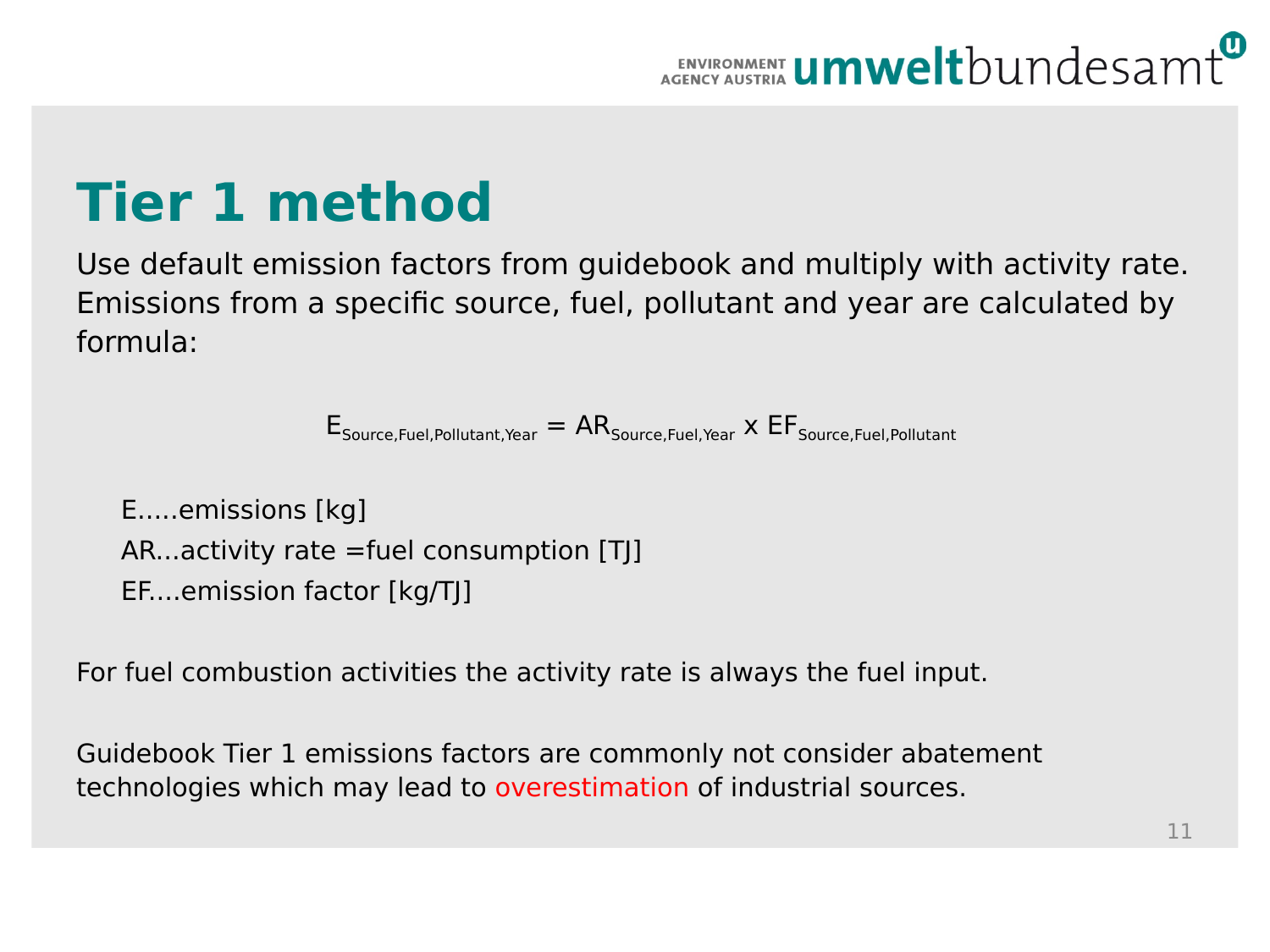

# Tier 1 method
Use default emission factors from guidebook and multiply with activity rate. Emissions from a specific source, fuel, pollutant and year are calculated by formula:

ESource,Fuel,Pollutant,Year = ARSource,Fuel,Year x EFSource,Fuel,Pollutant

E.....emissions [kg]
AR...activity rate =fuel consumption [TJ]
EF....emission factor [kg/TJ]

For fuel combustion activities the activity rate is always the fuel input.

Guidebook Tier 1 emissions factors are commonly not consider abatement technologies which may lead to overestimation of industrial sources.
11